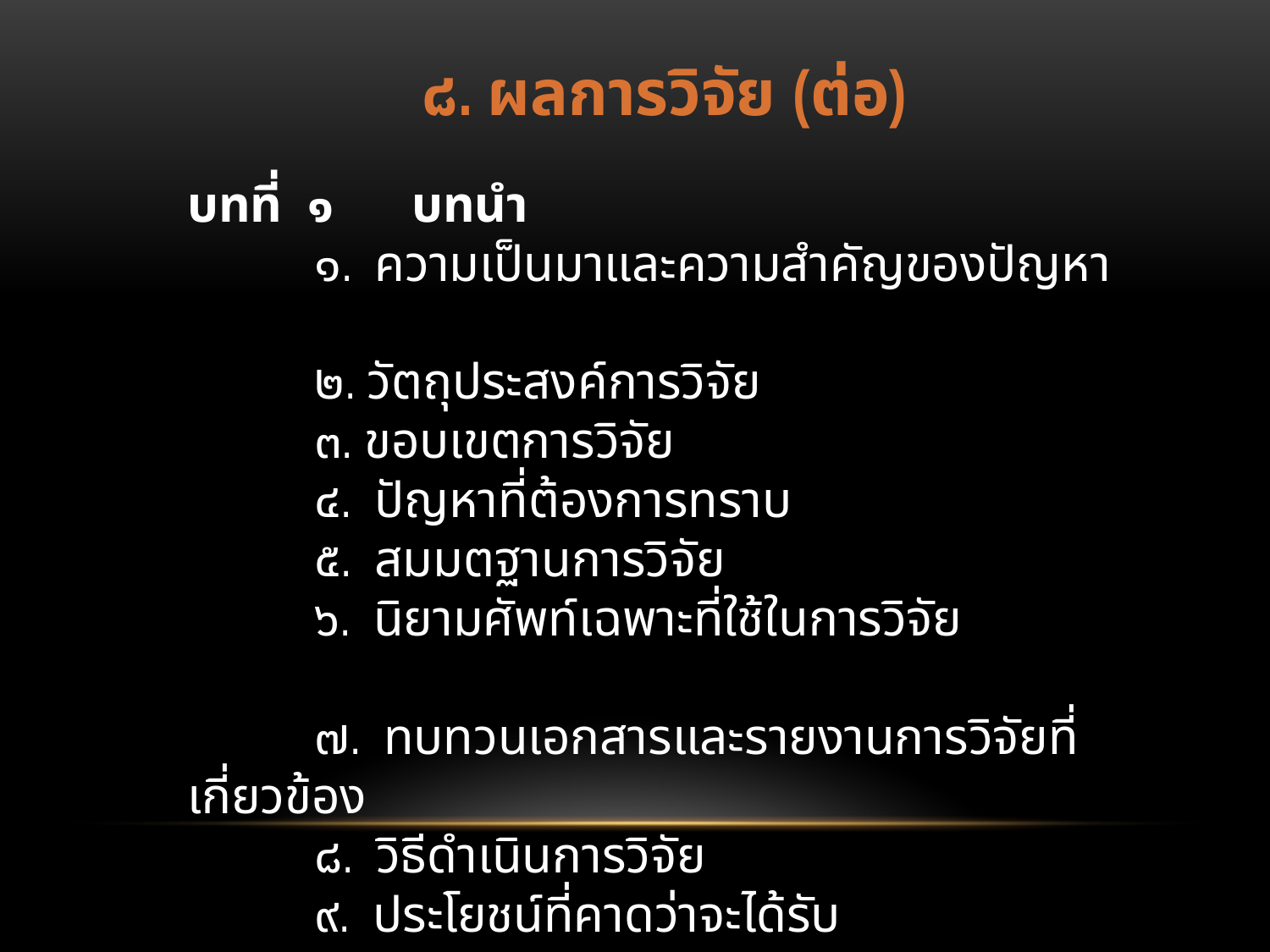

๘. ผลการวิจัย (ต่อ)
บทที่  ๑      บทนำ
	๑.  ความเป็นมาและความสำคัญของปัญหา
	๒. วัตถุประสงค์การวิจัย
	๓. ขอบเขตการวิจัย
	๔.  ปัญหาที่ต้องการทราบ
	๕.  สมมตฐานการวิจัย
	๖.  นิยามศัพท์เฉพาะที่ใช้ในการวิจัย
	๗.  ทบทวนเอกสารและรายงานการวิจัยที่เกี่ยวข้อง
	๘.  วิธีดำเนินการวิจัย
	๙.  ประโยชน์ที่คาดว่าจะได้รับ